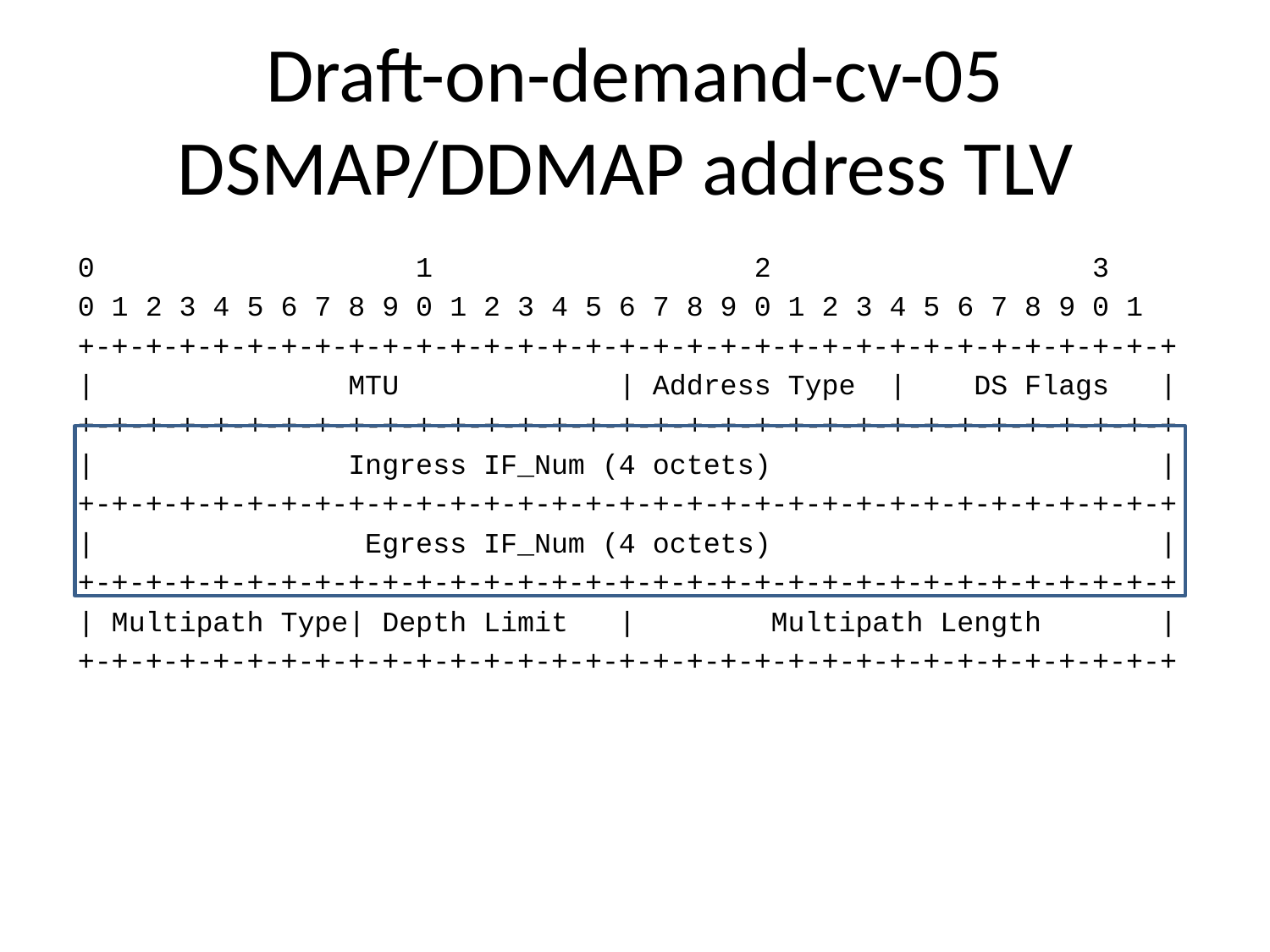

# Draft-on-demand-cv-05 DSMAP/DDMAP address TLV
0                   1                   2                   3
0 1 2 3 4 5 6 7 8 9 0 1 2 3 4 5 6 7 8 9 0 1 2 3 4 5 6 7 8 9 0 1
+-+-+-+-+-+-+-+-+-+-+-+-+-+-+-+-+-+-+-+-+-+-+-+-+-+-+-+-+-+-+-+-+
|               MTU             | Address Type  |    DS Flags   |
+-+-+-+-+-+-+-+-+-+-+-+-+-+-+-+-+-+-+-+-+-+-+-+-+-+-+-+-+-+-+-+-+
|               Ingress IF_Num (4 octets)                       |
+-+-+-+-+-+-+-+-+-+-+-+-+-+-+-+-+-+-+-+-+-+-+-+-+-+-+-+-+-+-+-+-+
|                Egress IF_Num (4 octets)                       |
+-+-+-+-+-+-+-+-+-+-+-+-+-+-+-+-+-+-+-+-+-+-+-+-+-+-+-+-+-+-+-+-+
| Multipath Type| Depth Limit   |        Multipath Length       |
+-+-+-+-+-+-+-+-+-+-+-+-+-+-+-+-+-+-+-+-+-+-+-+-+-+-+-+-+-+-+-+-+